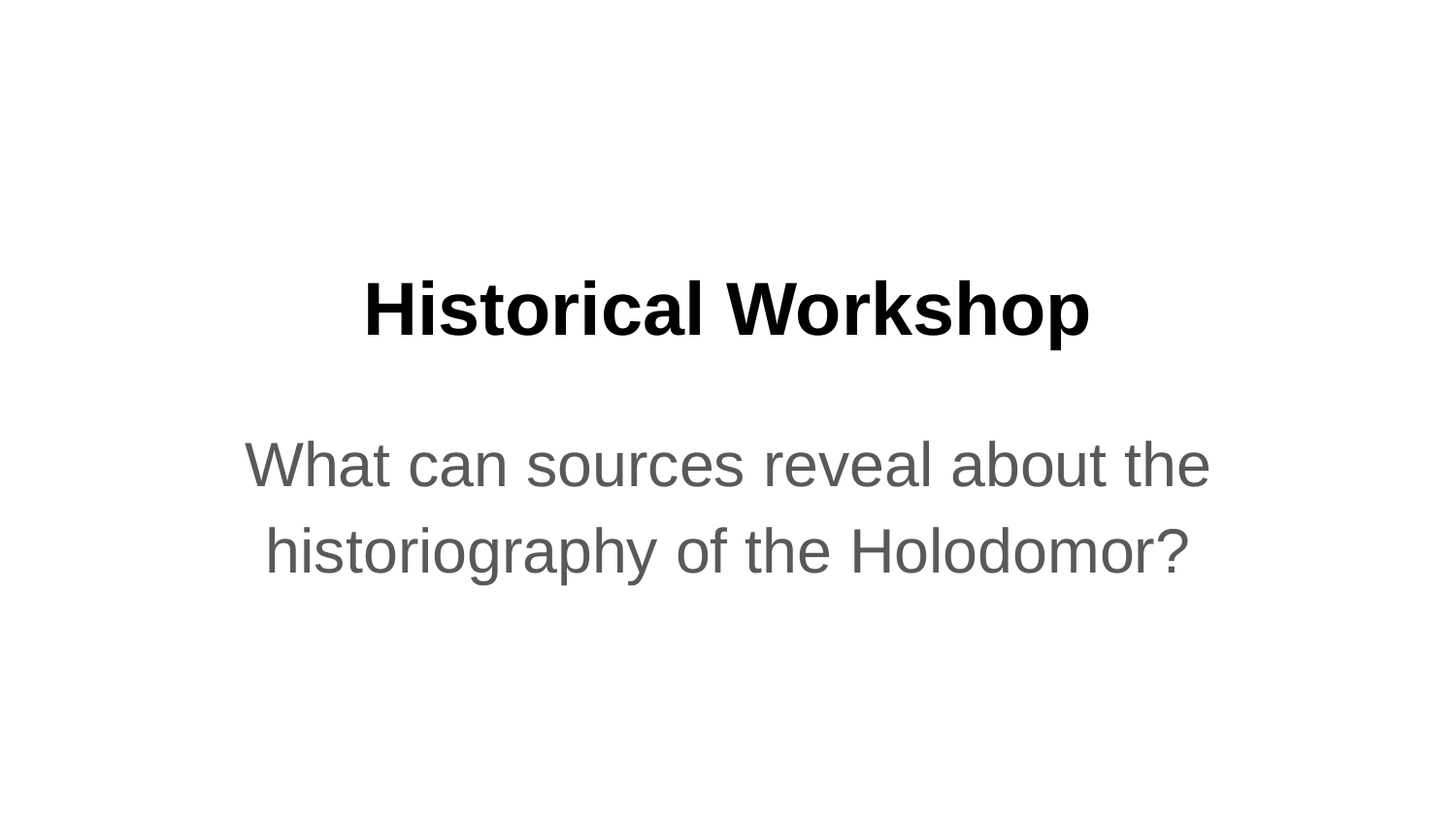

# Historical Workshop
What can sources reveal about the historiography of the Holodomor?